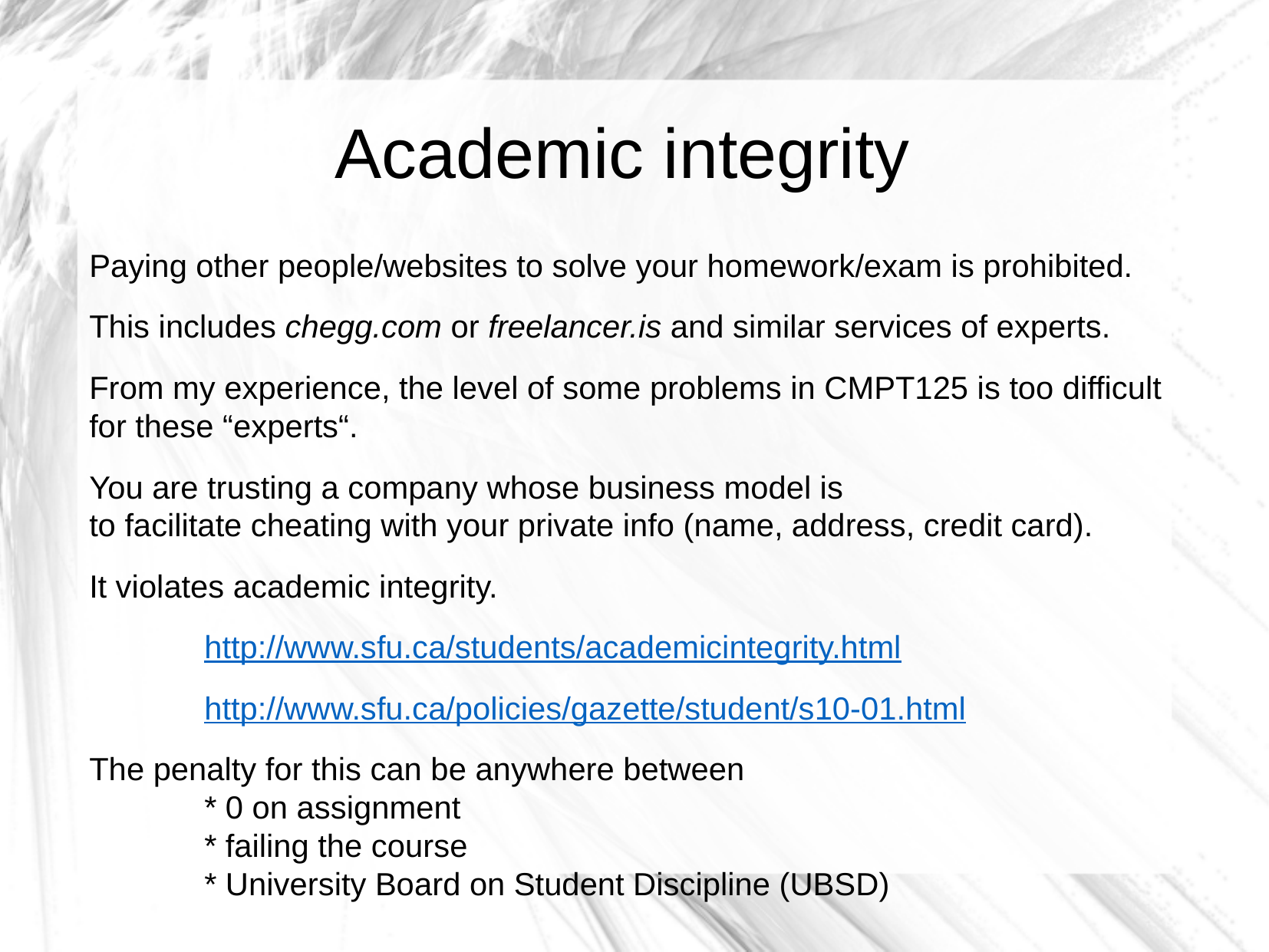

Academic integrity
Paying other people/websites to solve your homework/exam is prohibited.
This includes chegg.com or freelancer.is and similar services of experts.
From my experience, the level of some problems in CMPT125 is too difficult for these “experts“.
You are trusting a company whose business model is
to facilitate cheating with your private info (name, address, credit card).
It violates academic integrity.
	http://www.sfu.ca/students/academicintegrity.html
	http://www.sfu.ca/policies/gazette/student/s10-01.html
The penalty for this can be anywhere between
	* 0 on assignment
	* failing the course
	* University Board on Student Discipline (UBSD)